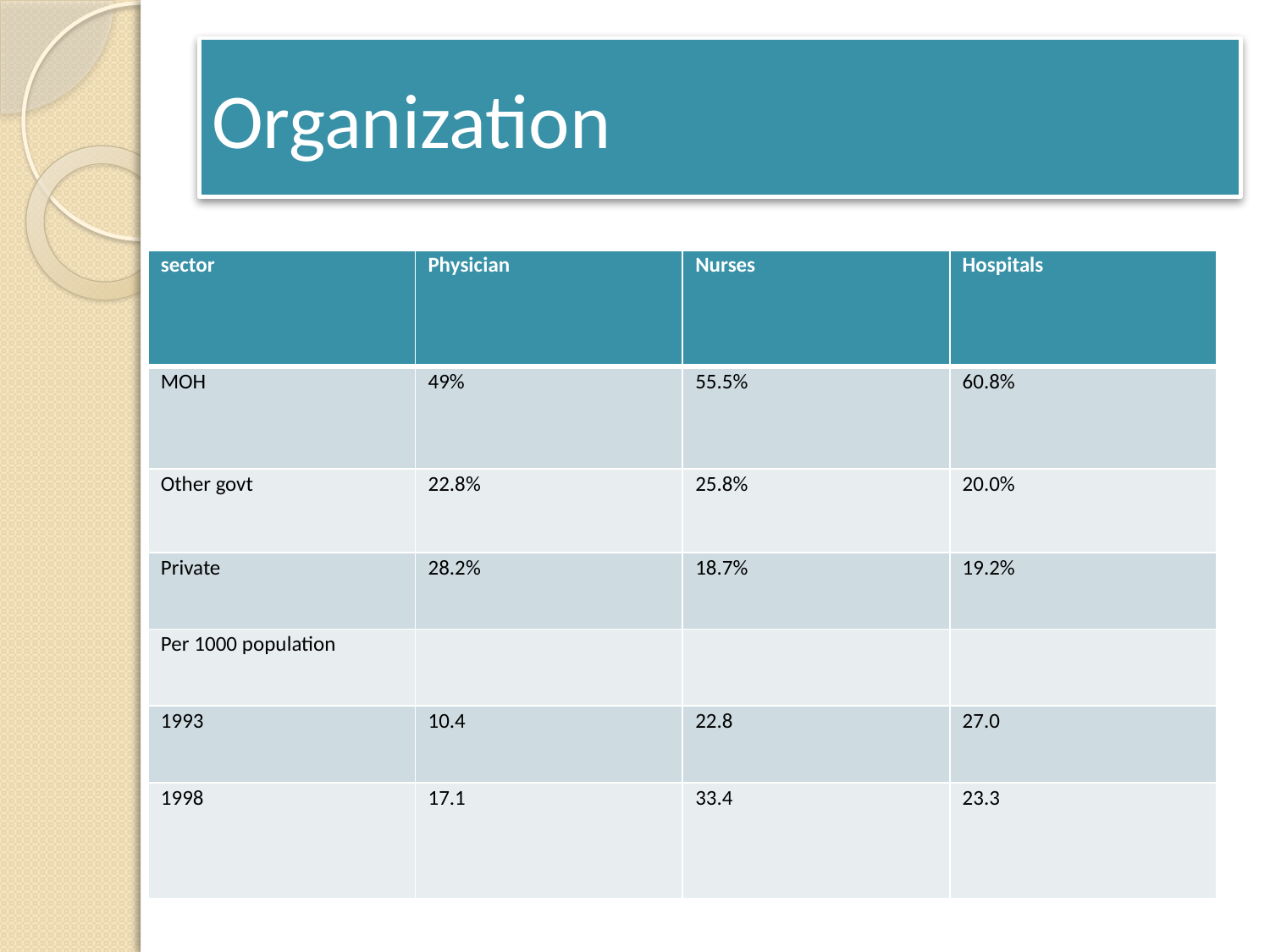

# Organization
| sector | Physician | Nurses | Hospitals |
| --- | --- | --- | --- |
| MOH | 49% | 55.5% | 60.8% |
| Other govt | 22.8% | 25.8% | 20.0% |
| Private | 28.2% | 18.7% | 19.2% |
| Per 1000 population |  |  |  |
| 1993 | 10.4 | 22.8 | 27.0 |
| 1998 | 17.1 | 33.4 | 23.3 |